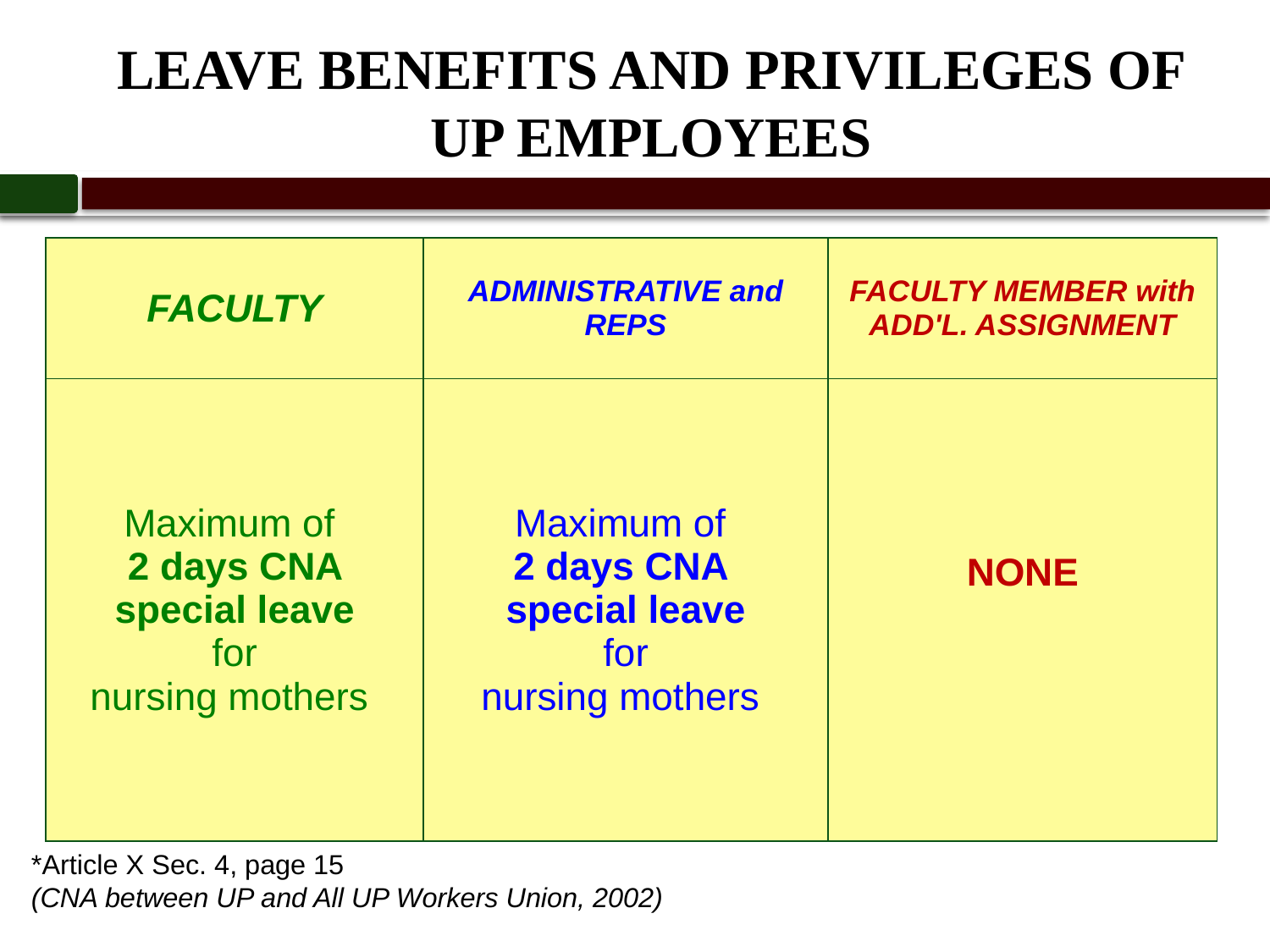

# LEAVE BENEFITS AND PRIVILEGES OF UP EMPLOYEES
| FACULTY | ADMINISTRATIVE and REPS | FACULTY MEMBER with ADD'L. ASSIGNMENT |
| --- | --- | --- |
| Maximum of 2 days CNA special leave for nursing mothers | Maximum of 2 days CNA special leave for nursing mothers | NONE |
*Article X Sec. 4, page 15
(CNA between UP and All UP Workers Union, 2002)